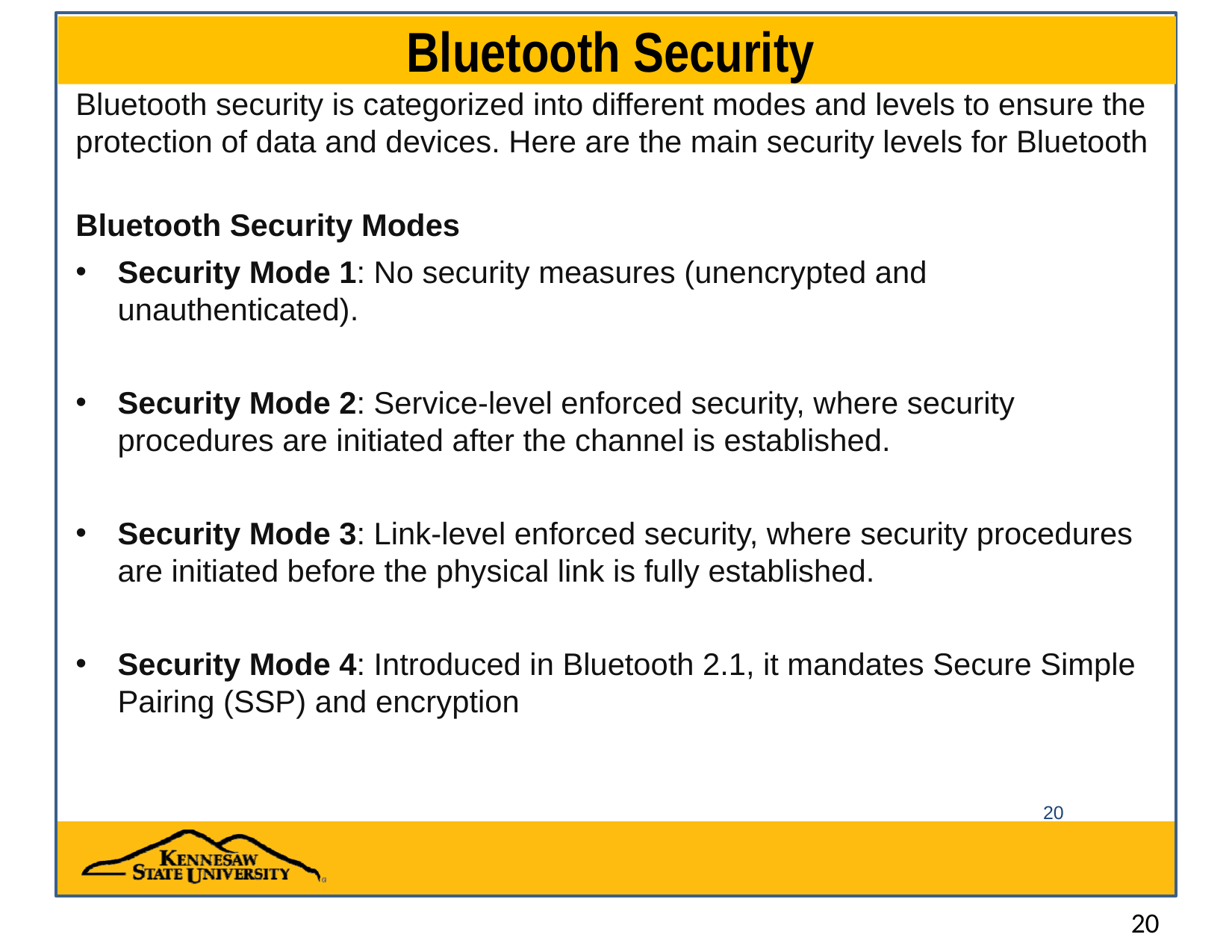

# Bluetooth Security
Bluetooth security is categorized into different modes and levels to ensure the protection of data and devices. Here are the main security levels for Bluetooth

Bluetooth Security Modes
Security Mode 1: No security measures (unencrypted and unauthenticated).

Security Mode 2: Service-level enforced security, where security procedures are initiated after the channel is established.

Security Mode 3: Link-level enforced security, where security procedures are initiated before the physical link is fully established.

Security Mode 4: Introduced in Bluetooth 2.1, it mandates Secure Simple Pairing (SSP) and encryption

20